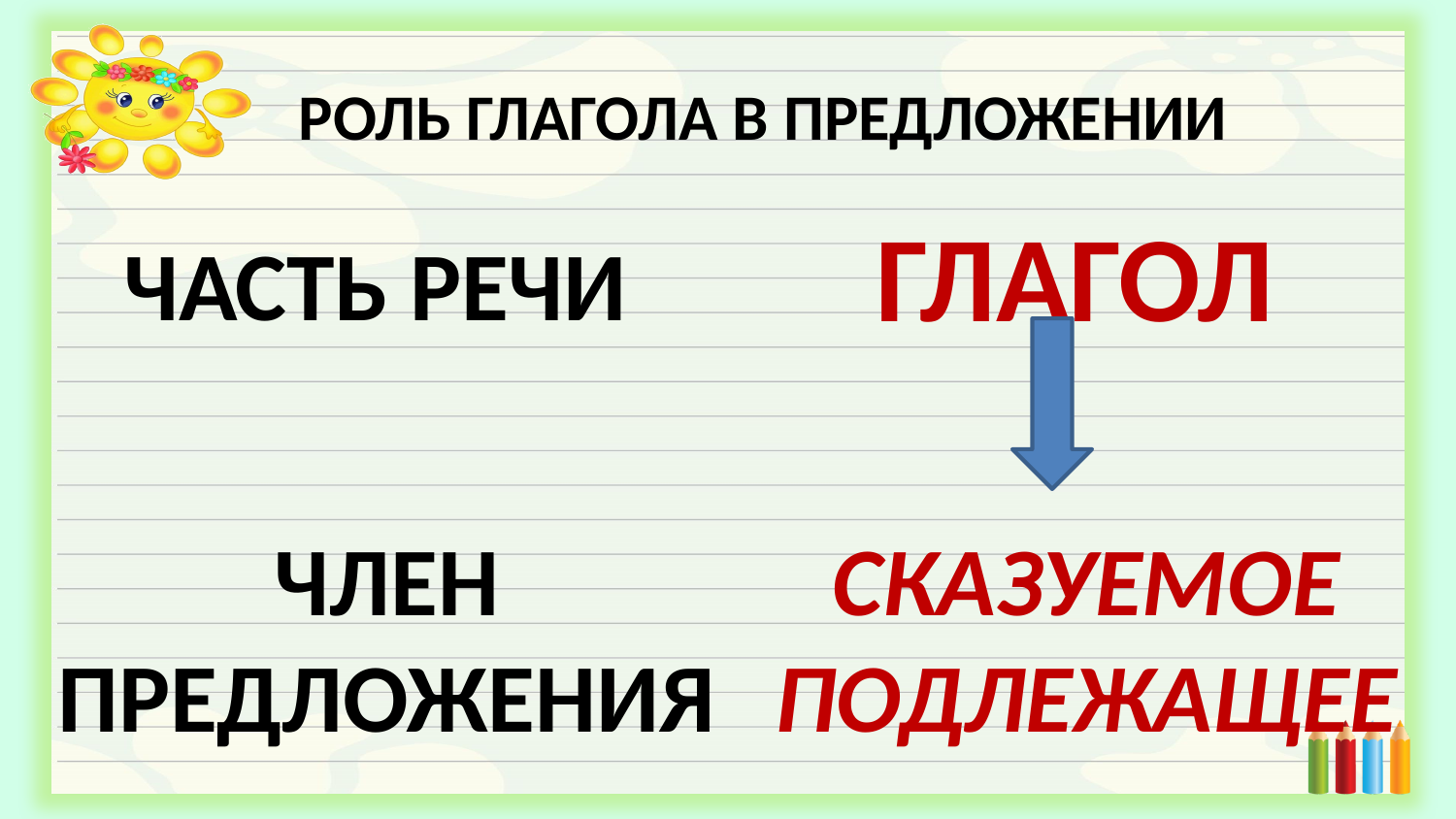

РОЛЬ ГЛАГОЛА В ПРЕДЛОЖЕНИИ
ГЛАГОЛ
ЧАСТЬ РЕЧИ

ЧЛЕН ПРЕДЛОЖЕНИЯ
СКАЗУЕМОЕ
ПОДЛЕЖАЩЕЕ